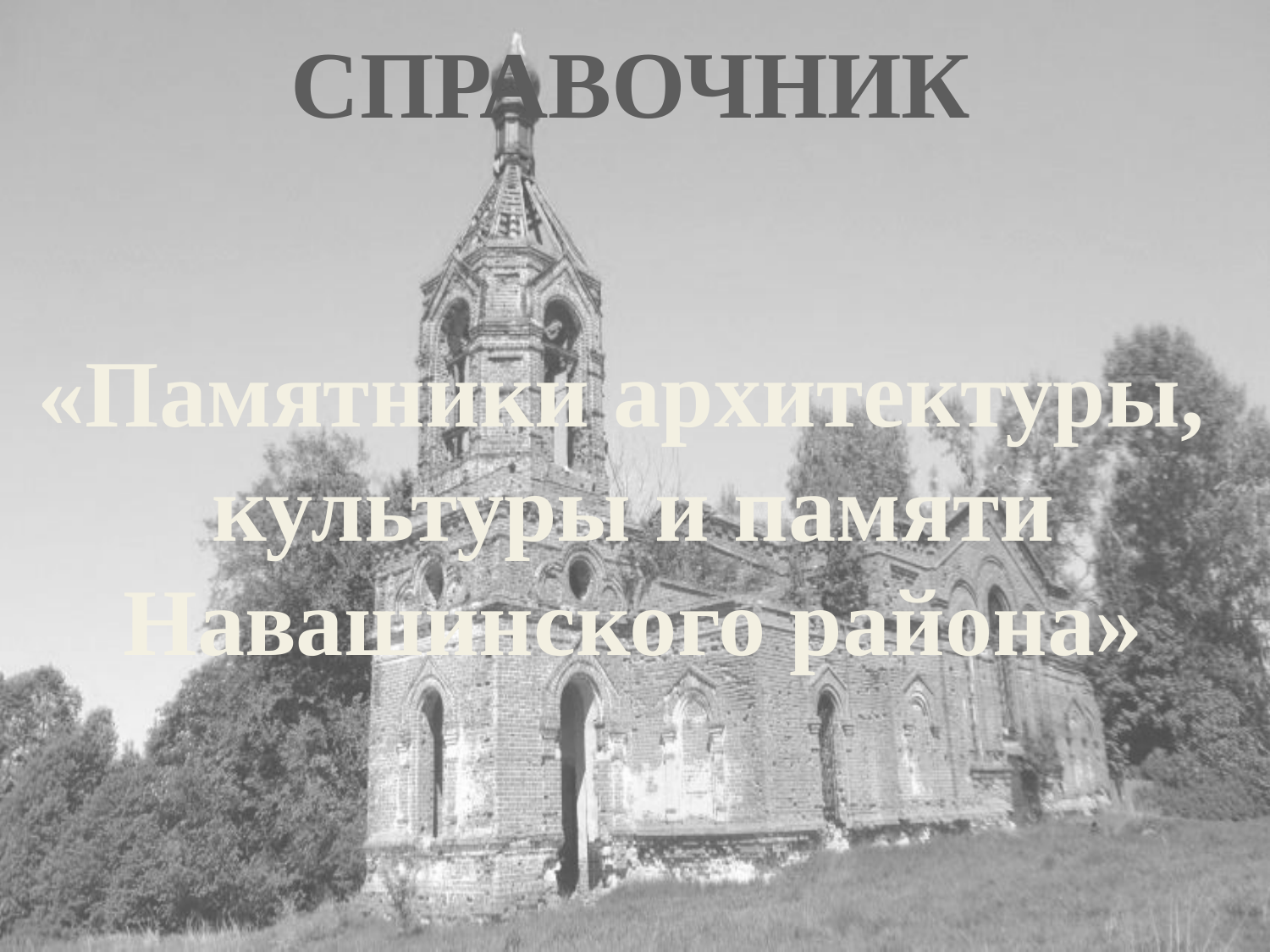

СПРАВОЧНИК
«Памятники архитектуры,
культуры и памяти
Навашинского района»